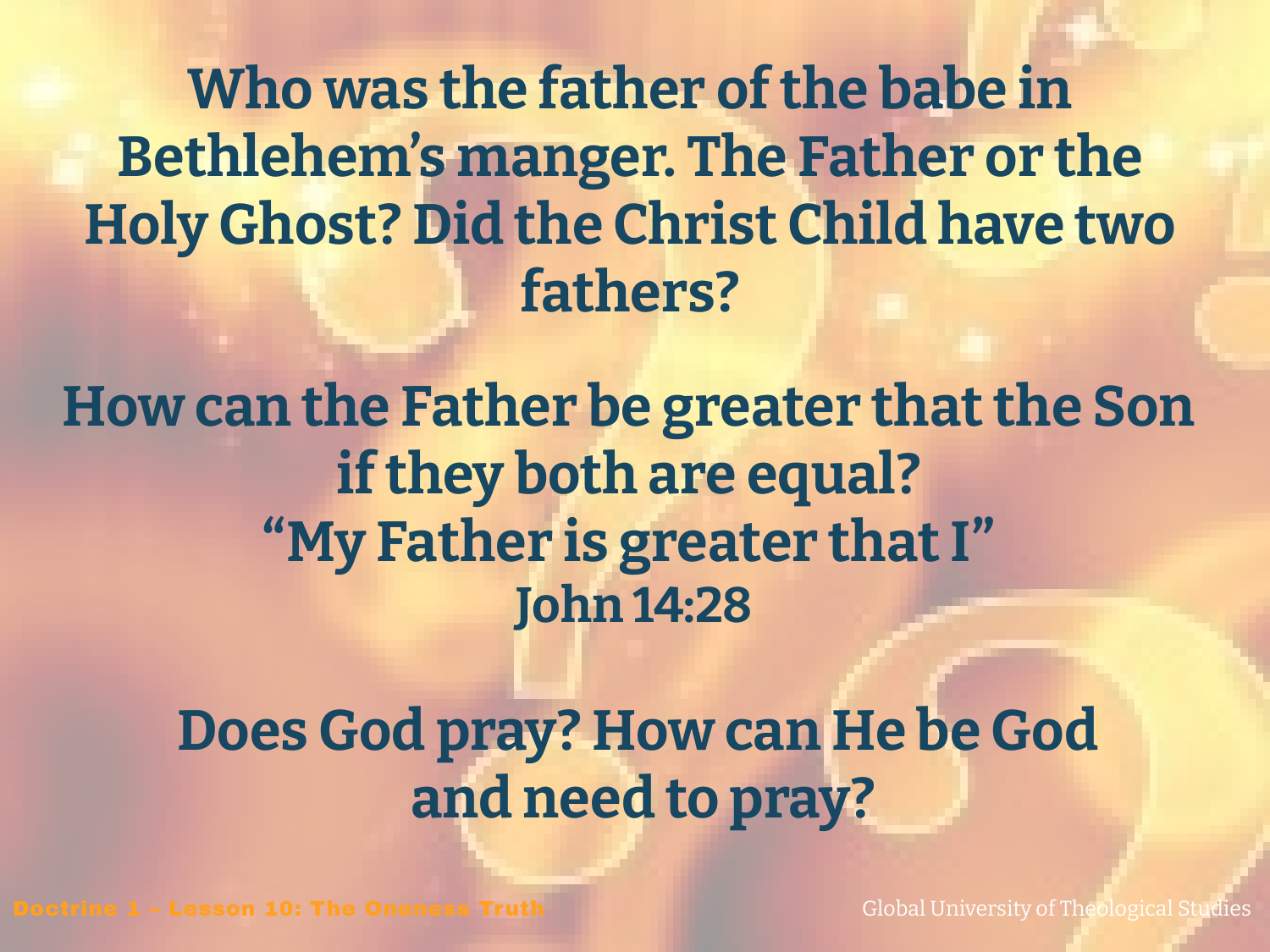

Who was the father of the babe in Bethlehem’s manger. The Father or the Holy Ghost? Did the Christ Child have two fathers?
How can the Father be greater that the Son
if they both are equal?
“My Father is greater that I”
John 14:28
Does God pray? How can He be God
and need to pray?
Doctrine 1 – Lesson 10: The Oneness Truth                                        Global University of Theological Studies